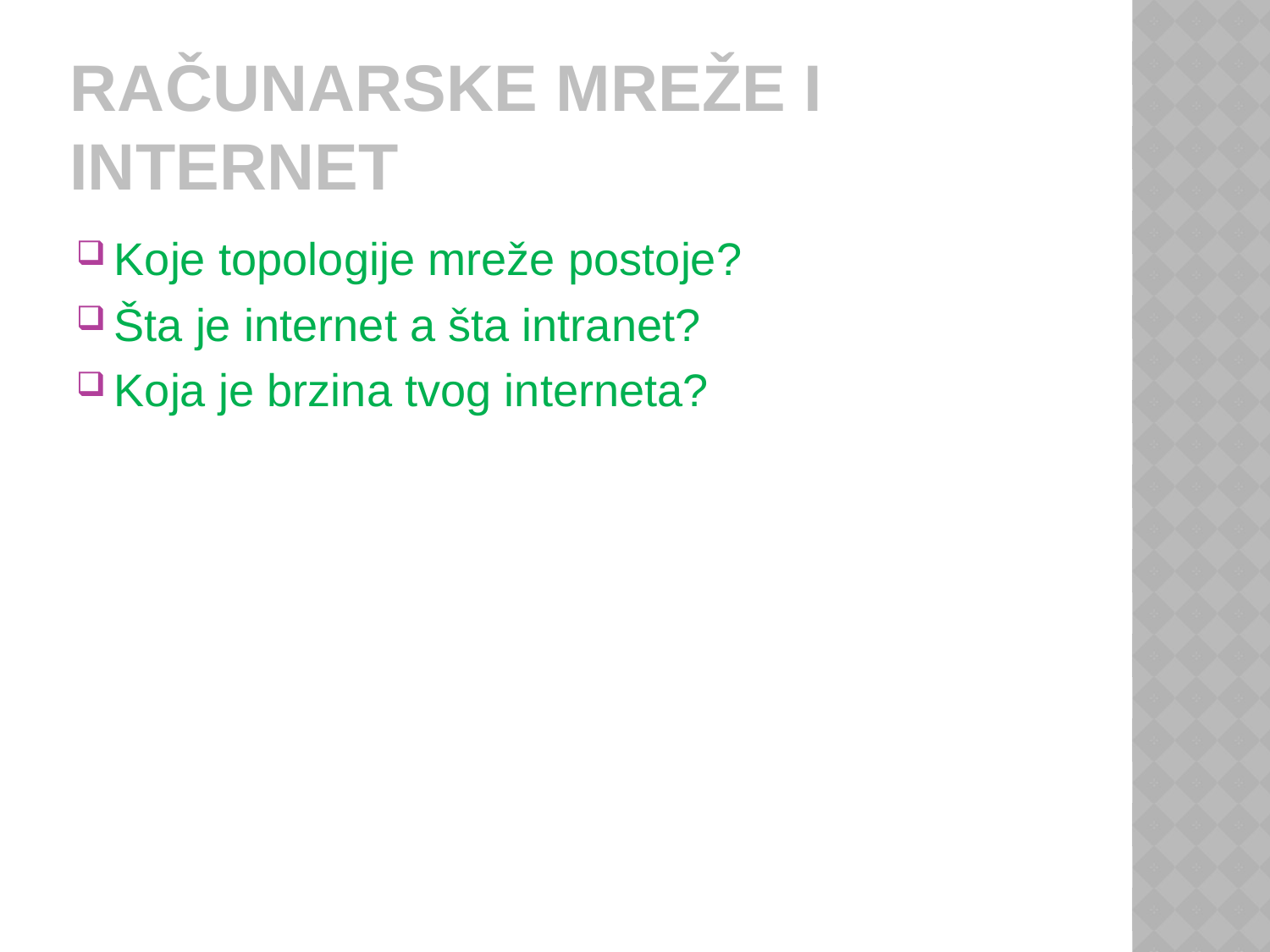

# RAČUNARSKE MREŽE i INTERNET
Koje topologije mreže postoje?
Šta je internet a šta intranet?
Koja je brzina tvog interneta?